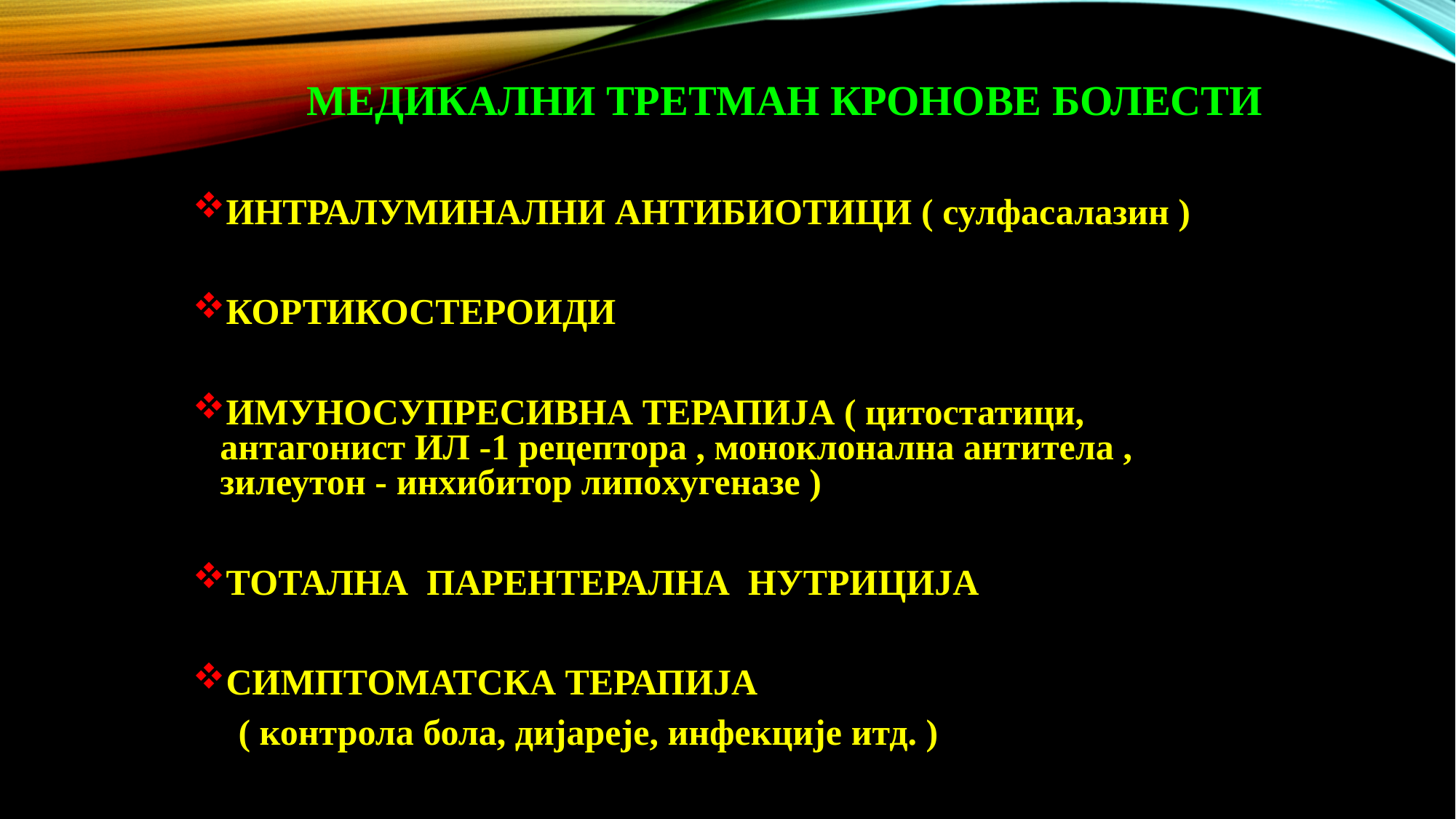

# МЕДИКАЛНИ ТРЕТМАН КРОНОВЕ БОЛЕСТИ
ИНТРАЛУМИНАЛНИ АНТИБИОТИЦИ ( сулфасалазин )

КОРТИКОСТЕРОИДИ

ИМУНОСУПРЕСИВНА ТЕРАПИЈА ( цитостатици, антагонист ИЛ -1 рецептора , моноклонална антитела , зилеутон - инхибитор липоxyгеназе )

ТОТАЛНА  ПАРЕНТЕРАЛНА  НУТРИЦИЈА

СИМПТОМАТСКА ТЕРАПИЈА
     ( контрола бола, дијареје, инфекције итд. )